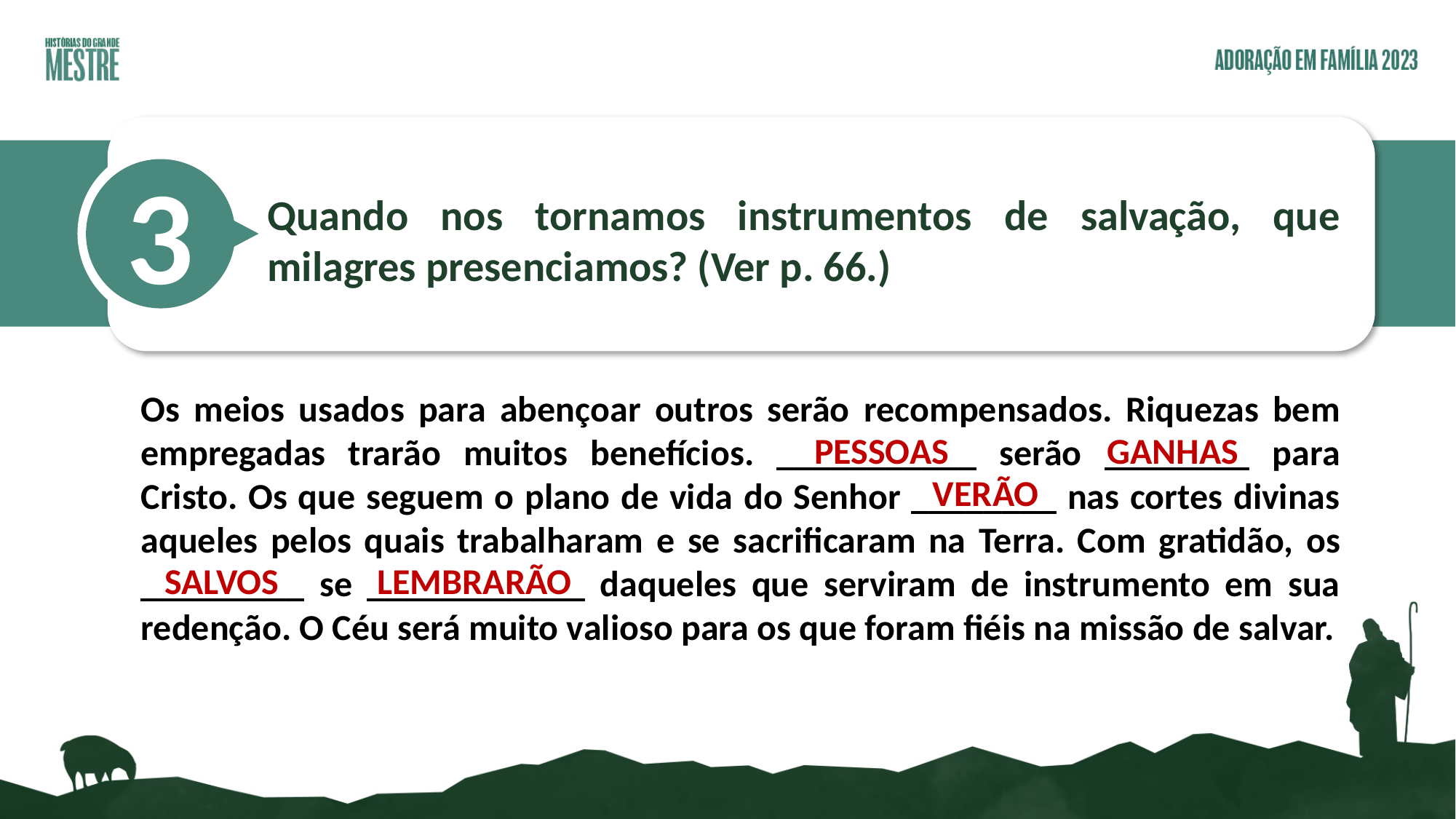

3
Quando nos tornamos instrumentos de salvação, que milagres presenciamos? (Ver p. 66.)
Os meios usados para abençoar outros serão recompensados. Riquezas bem empregadas trarão muitos benefícios. ___________ serão ________ para Cristo. Os que seguem o plano de vida do Senhor ________ nas cortes divinas aqueles pelos quais trabalharam e se sacrificaram na Terra. Com gratidão, os _________ se ____________ daqueles que serviram de instrumento em sua redenção. O Céu será muito valioso para os que foram fiéis na missão de salvar.
PESSOAS
GANHAS
VERÃO
LEMBRARÃO
SALVOS